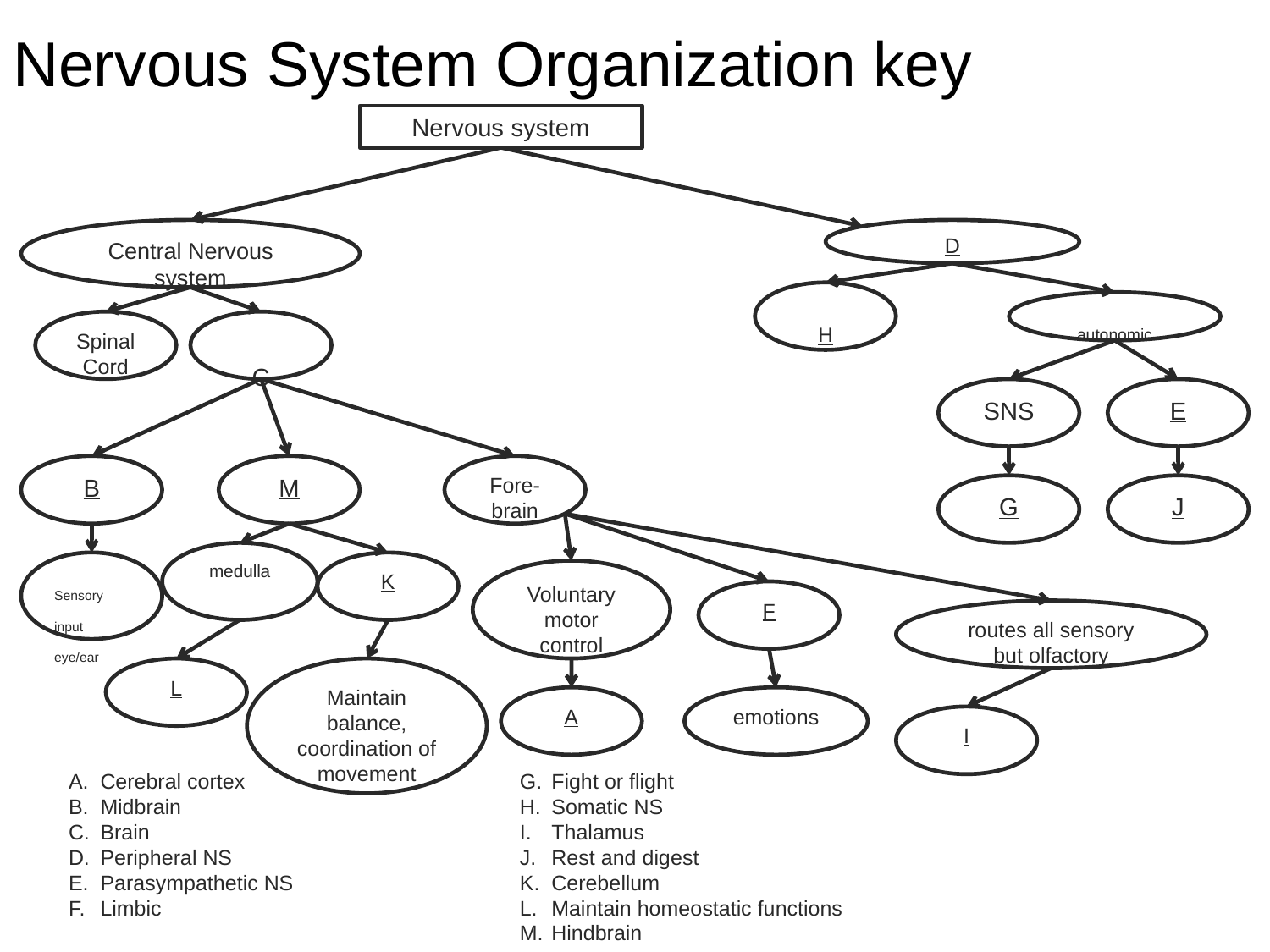

# Nervous System Organization key
Nervous system
Central Nervous system
D
H
autonomic
Spinal Cord

C
SNS
E
B
M
Fore-brain
G
J
medulla
Sensory input
eye/ear
K
Voluntary motor control
F
routes all sensory but olfactory
L
Maintain balance, coordination of movement
A
emotions
I
Cerebral cortex
Midbrain
Brain
Peripheral NS
Parasympathetic NS
Limbic
Fight or flight
Somatic NS
Thalamus
Rest and digest
Cerebellum
Maintain homeostatic functions
Hindbrain